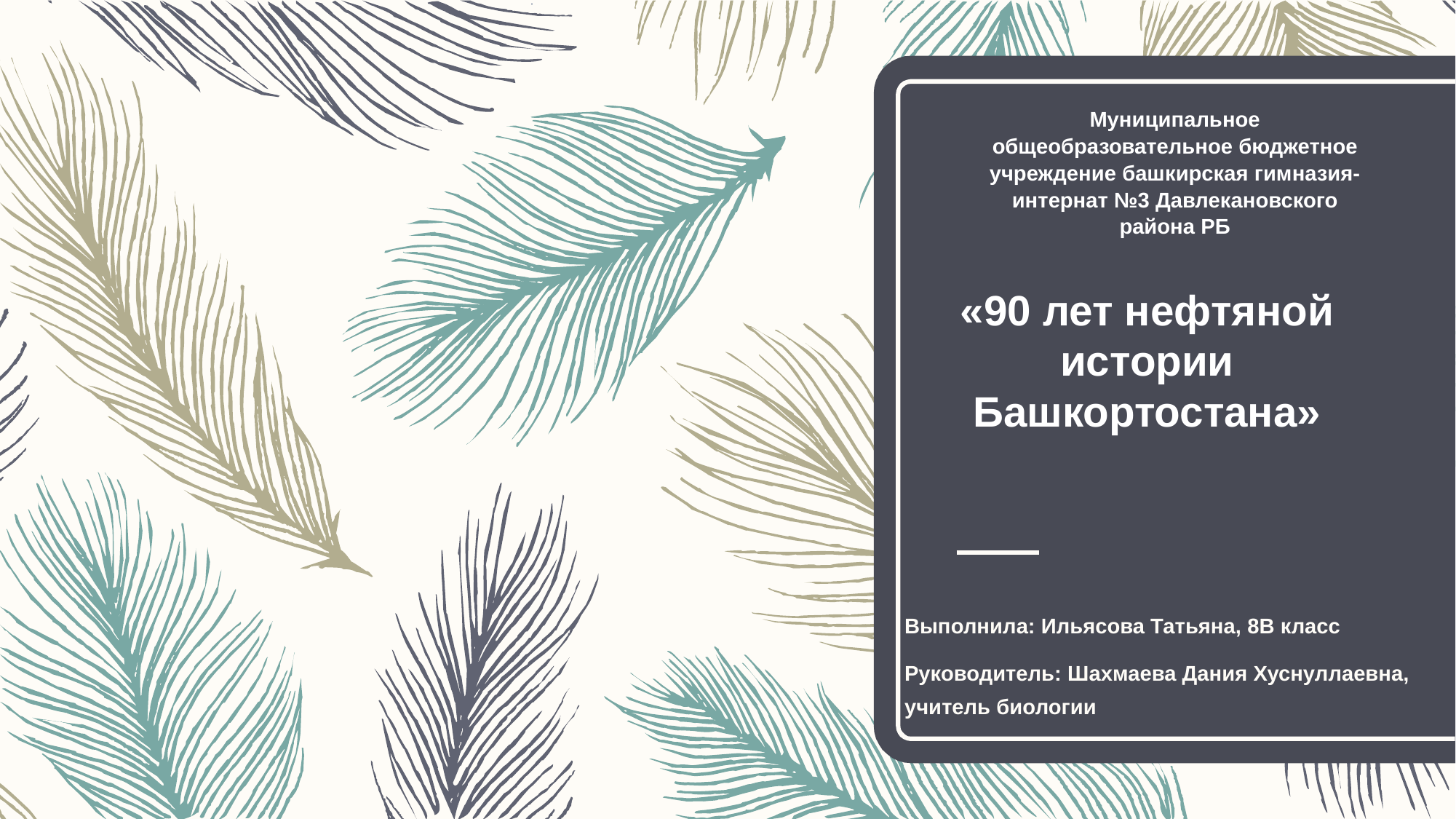

# Муниципальное общеобразовательное бюджетное учреждение башкирская гимназия-интернат №3 Давлекановского района РБ
«90 лет нефтяной истории Башкортостана»
Выполнила: Ильясова Татьяна, 8В класс
Руководитель: Шахмаева Дания Хуснуллаевна, учитель биологии